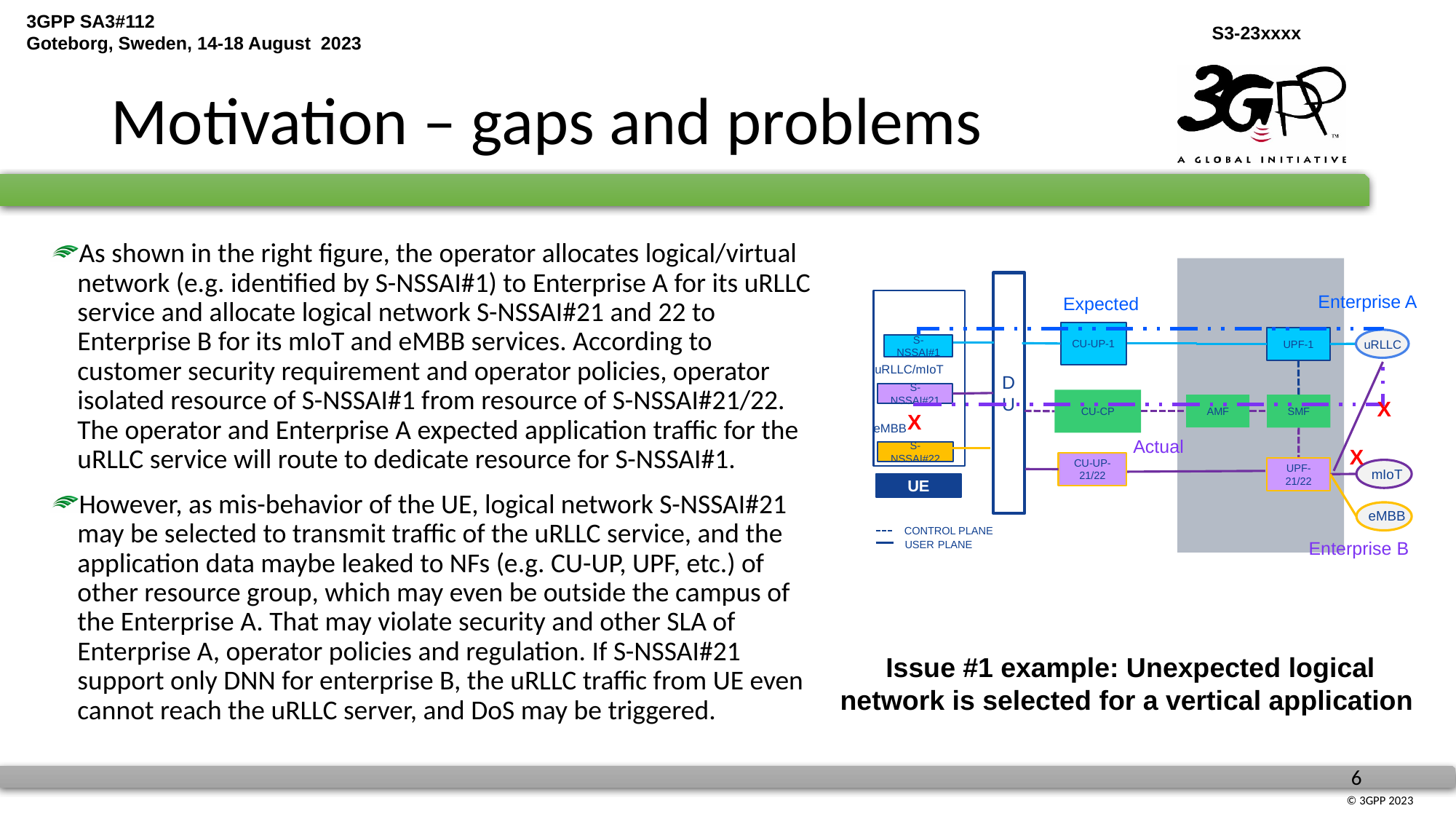

# Motivation – gaps and problems
As shown in the right figure, the operator allocates logical/virtual network (e.g. identified by S-NSSAI#1) to Enterprise A for its uRLLC service and allocate logical network S-NSSAI#21 and 22 to Enterprise B for its mIoT and eMBB services. According to customer security requirement and operator policies, operator isolated resource of S-NSSAI#1 from resource of S-NSSAI#21/22. The operator and Enterprise A expected application traffic for the uRLLC service will route to dedicate resource for S-NSSAI#1.
However, as mis-behavior of the UE, logical network S-NSSAI#21 may be selected to transmit traffic of the uRLLC service, and the application data maybe leaked to NFs (e.g. CU-UP, UPF, etc.) of other resource group, which may even be outside the campus of the Enterprise A. That may violate security and other SLA of Enterprise A, operator policies and regulation. If S-NSSAI#21 support only DNN for enterprise B, the uRLLC traffic from UE even cannot reach the uRLLC server, and DoS may be triggered.

DU

Enterprise A
Expected
CU-UP-1
uRLLC
UPF-1

S-NSSAI#1
uRLLC/mIoT
S-NSSAI#21
CU-CP
AMF
SMF
X
X
eMBB
Actual
S-NSSAI#22
X
CU-UP-21/22
mIoT
UPF-21/22

UE
eMBB

CONTROL PLANE
USER PLANE
Enterprise B
Issue #1 example: Unexpected logical network is selected for a vertical application